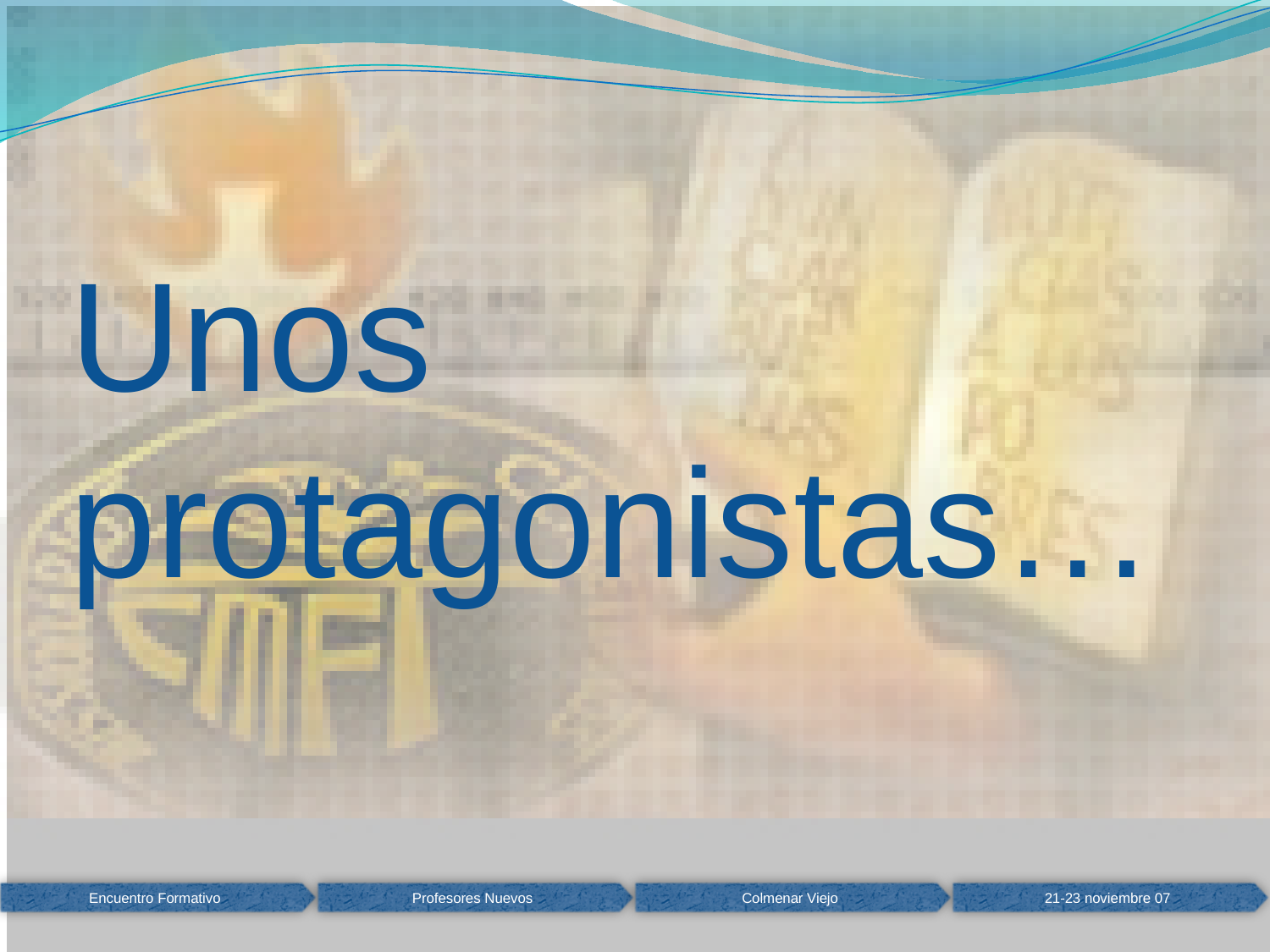

# Unos protagonistas…
21-23 noviembre 07
Encuentro Formativo
Profesores Nuevos
Colmenar Viejo